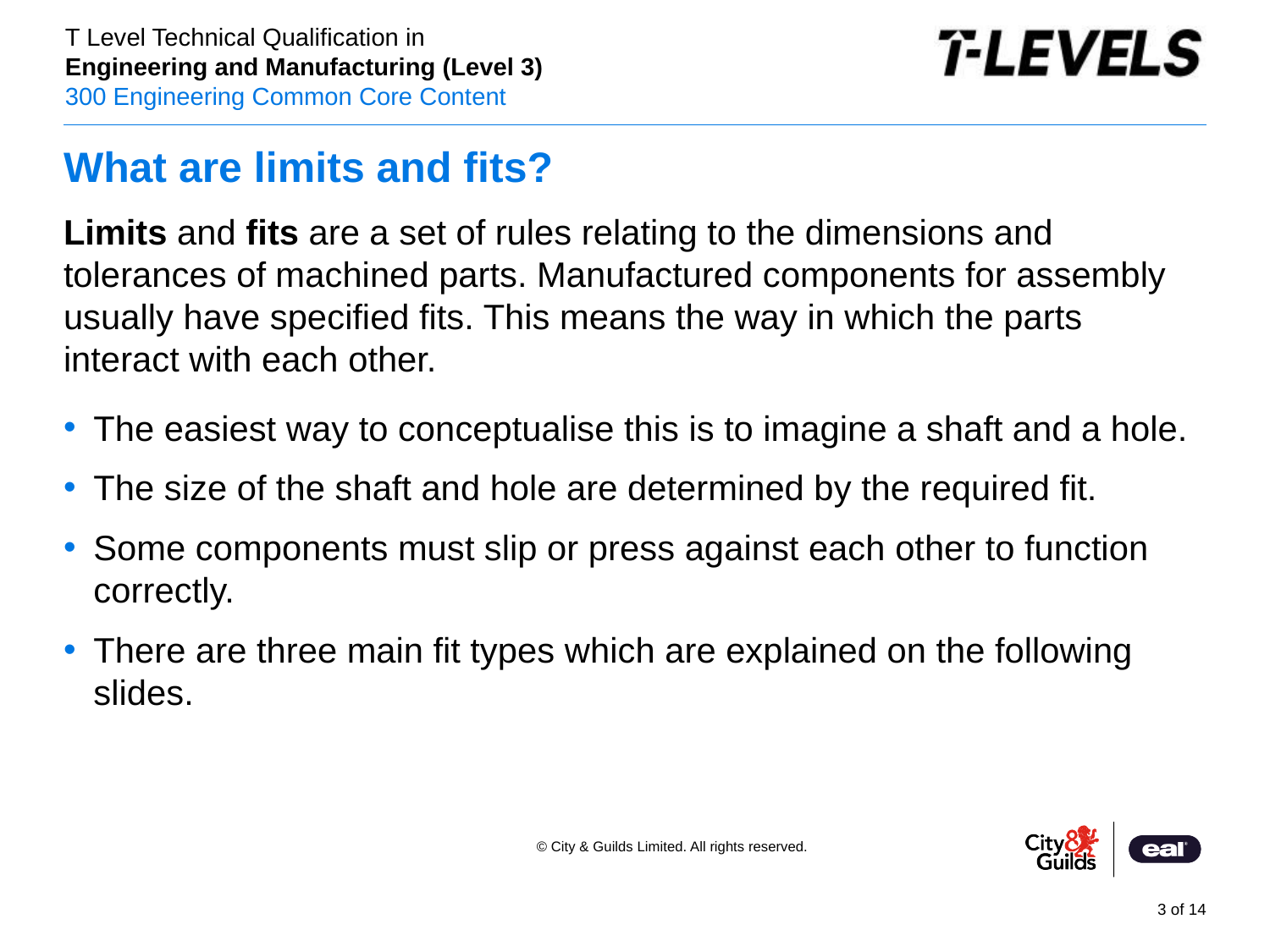

# What are limits and fits?
Limits and fits are a set of rules relating to the dimensions and tolerances of machined parts. Manufactured components for assembly usually have specified fits. This means the way in which the parts interact with each other.
The easiest way to conceptualise this is to imagine a shaft and a hole.
The size of the shaft and hole are determined by the required fit.
Some components must slip or press against each other to function correctly.
There are three main fit types which are explained on the following slides.